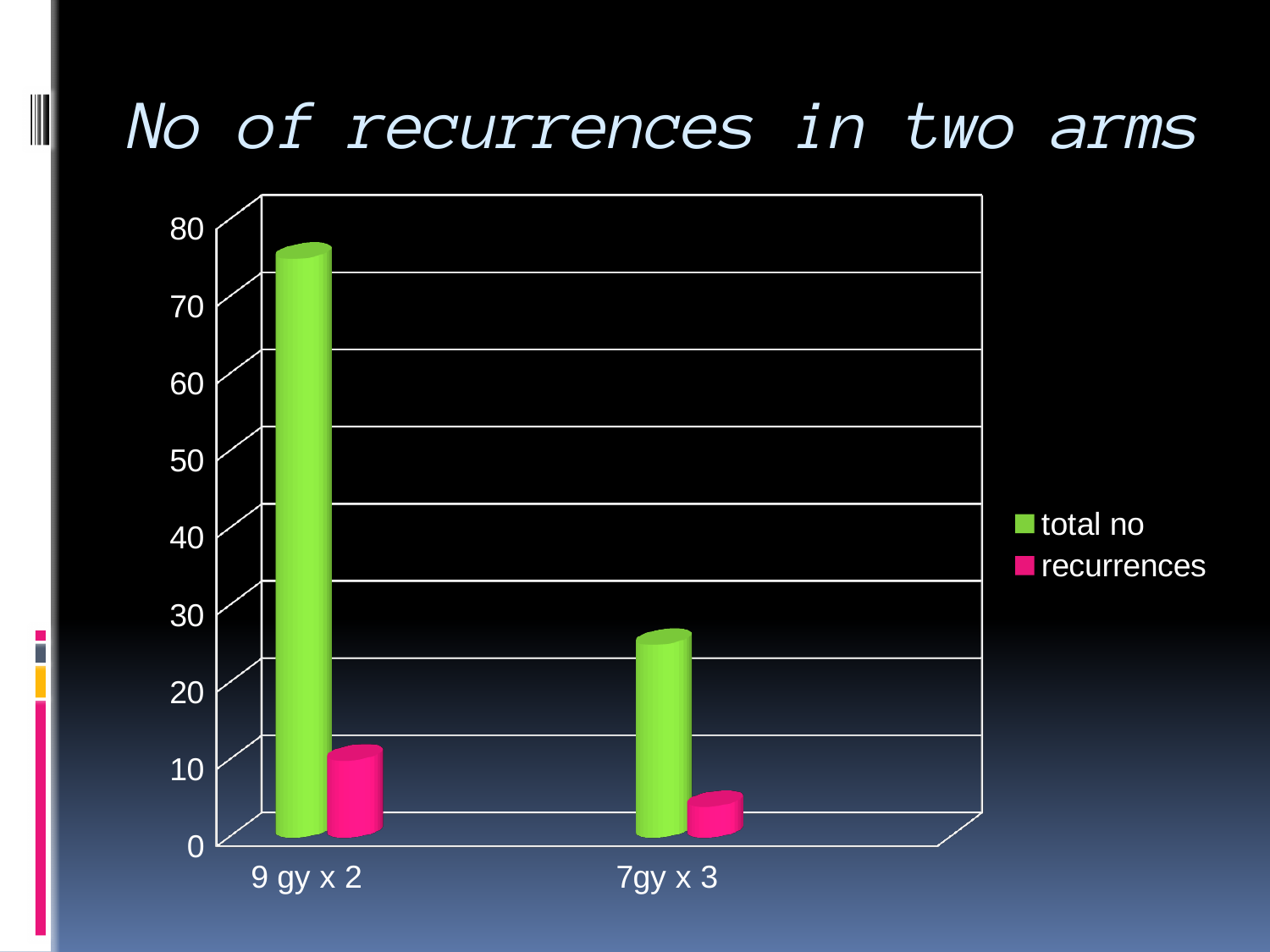

# No of recurrences in two arms

[unsupported chart]